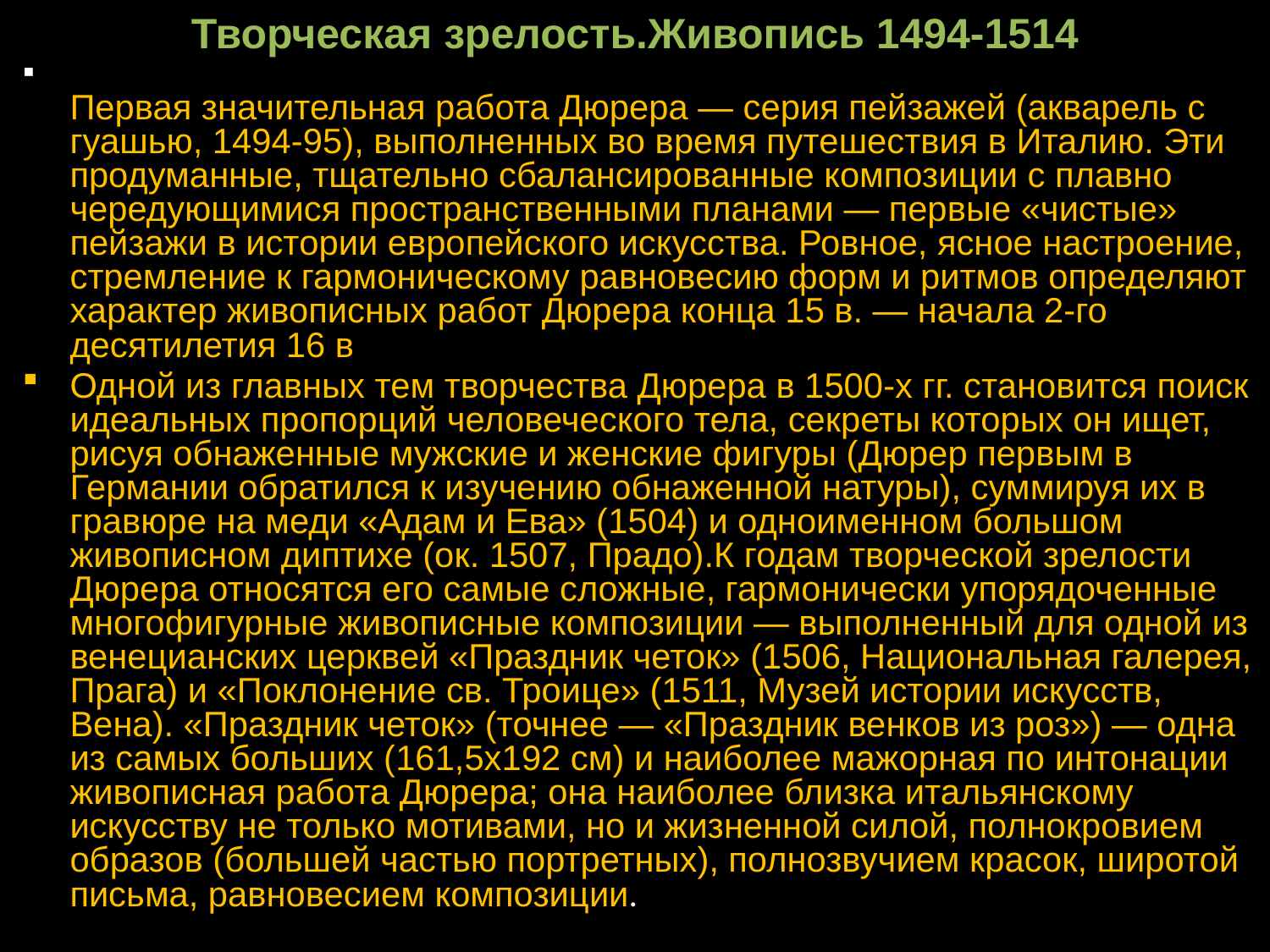

Творческая зрелость.Живопись 1494-1514
Первая значительная работа Дюрера — серия пейзажей (акварель с гуашью, 1494-95), выполненных во время путешествия в Италию. Эти продуманные, тщательно сбалансированные композиции с плавно чередующимися пространственными планами — первые «чистые» пейзажи в истории европейского искусства. Ровное, ясное настроение, стремление к гармоническому равновесию форм и ритмов определяют характер живописных работ Дюрера конца 15 в. — начала 2-го десятилетия 16 в
Одной из главных тем творчества Дюрера в 1500-х гг. становится поиск идеальных пропорций человеческого тела, секреты которых он ищет, рисуя обнаженные мужские и женские фигуры (Дюрер первым в Германии обратился к изучению обнаженной натуры), суммируя их в гравюре на меди «Адам и Ева» (1504) и одноименном большом живописном диптихе (ок. 1507, Прадо).К годам творческой зрелости Дюрера относятся его самые сложные, гармонически упорядоченные многофигурные живописные композиции — выполненный для одной из венецианских церквей «Праздник четок» (1506, Национальная галерея, Прага) и «Поклонение св. Троице» (1511, Музей истории искусств, Вена). «Праздник четок» (точнее — «Праздник венков из роз») — одна из самых больших (161,5х192 см) и наиболее мажорная по интонации живописная работа Дюрера; она наиболее близка итальянскому искусству не только мотивами, но и жизненной силой, полнокровием образов (большей частью портретных), полнозвучием красок, широтой письма, равновесием композиции.